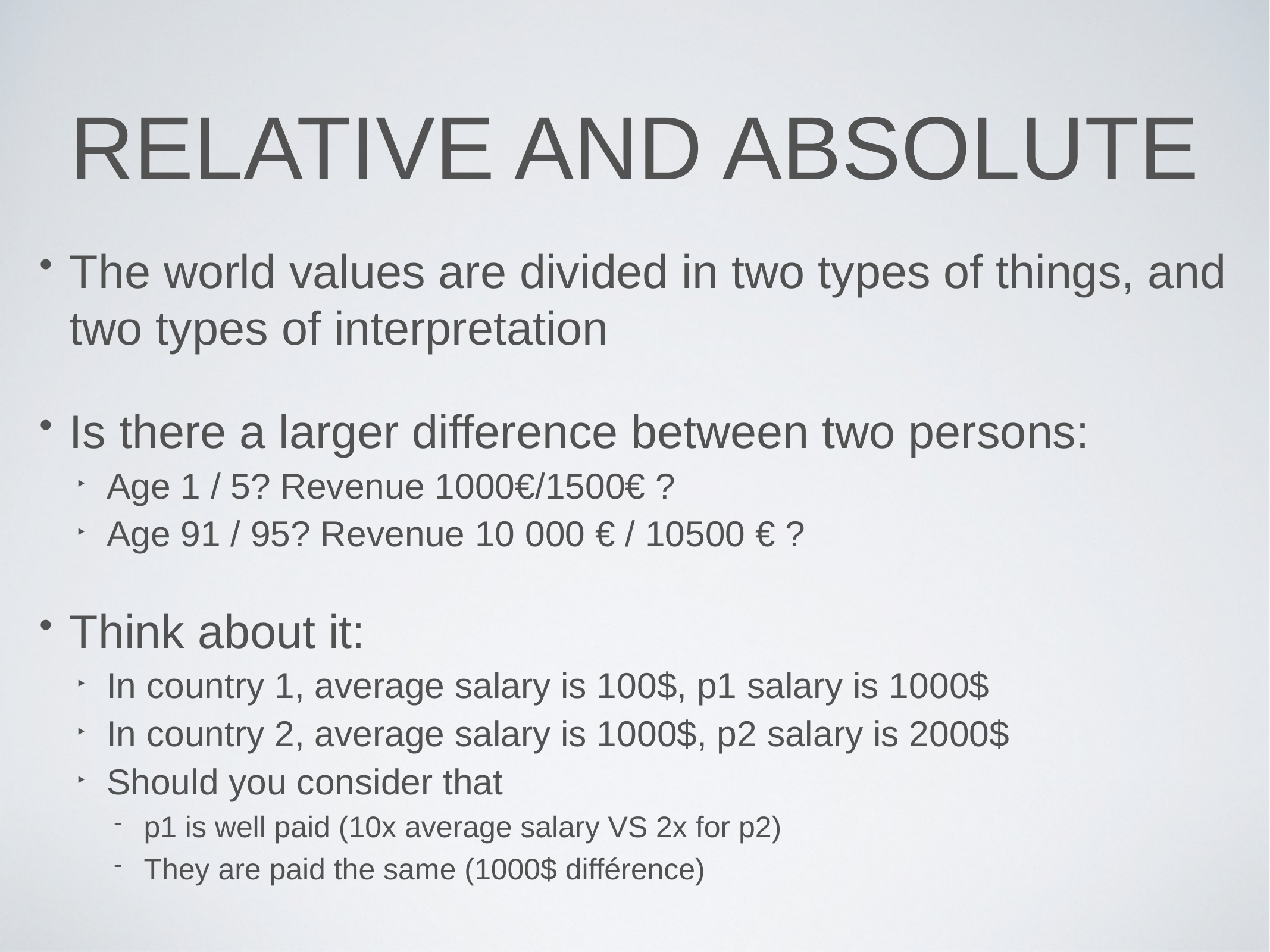

# Relative and absolute
The world values are divided in two types of things, and two types of interpretation
Is there a larger difference between two persons:
Age 1 / 5? Revenue 1000€/1500€ ?
Age 91 / 95? Revenue 10 000 € / 10500 € ?
Think about it:
In country 1, average salary is 100$, p1 salary is 1000$
In country 2, average salary is 1000$, p2 salary is 2000$
Should you consider that
p1 is well paid (10x average salary VS 2x for p2)
They are paid the same (1000$ différence)